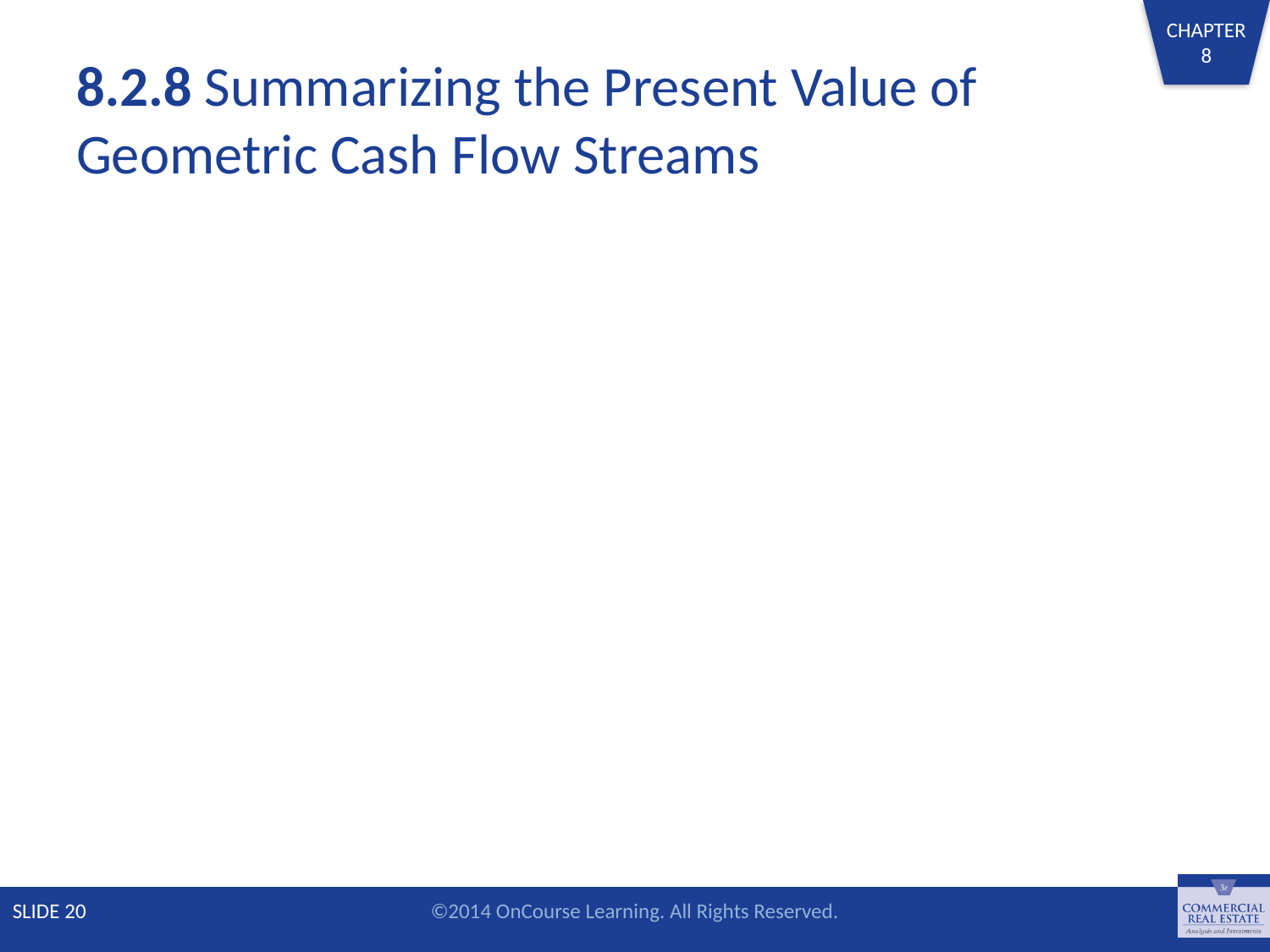

# 8.2.8 Summarizing the Present Value of Geometric Cash Flow Streams

SLIDE 20